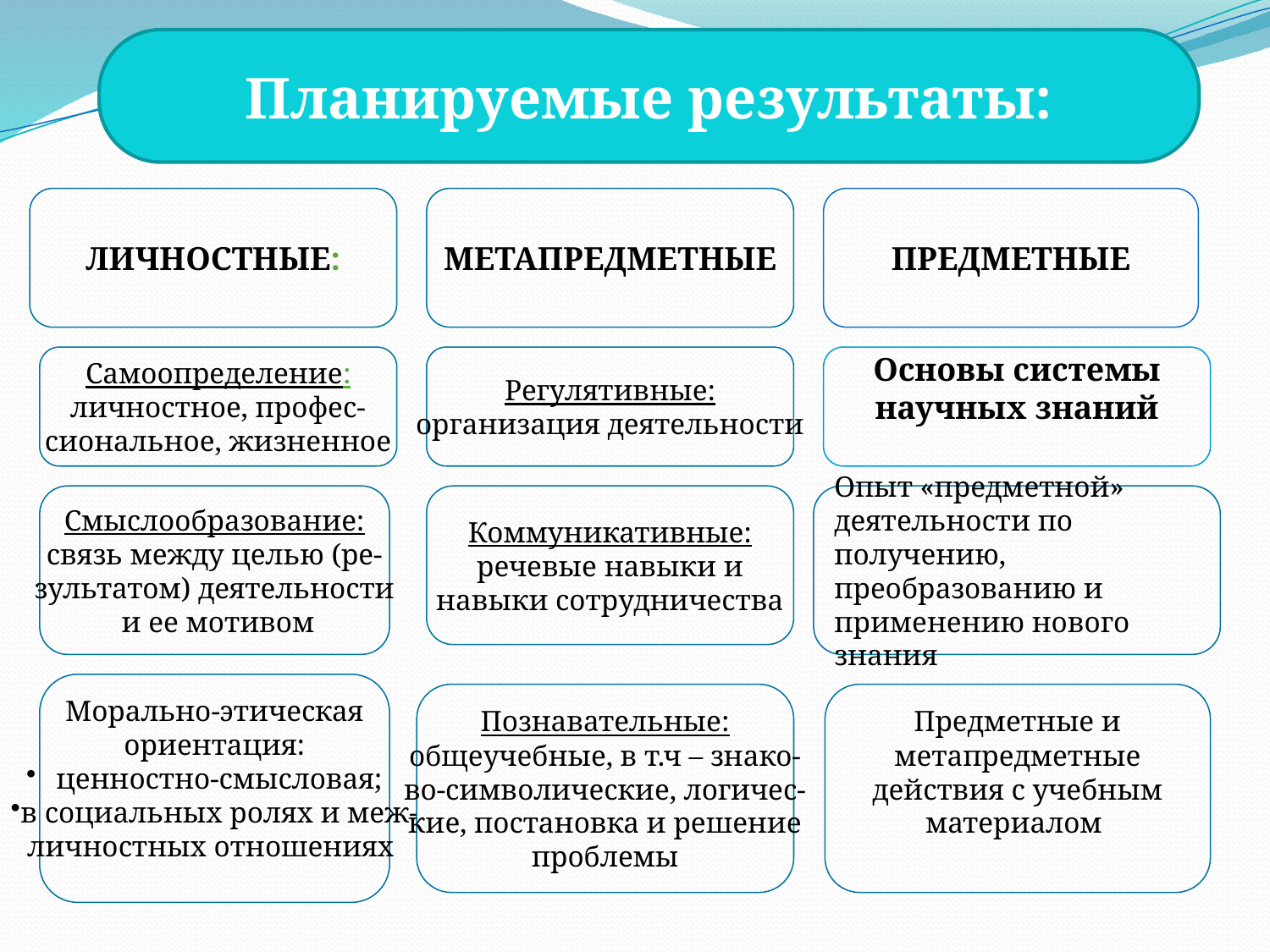

Планируемые результаты:
ЛИЧНОСТНЫЕ:
МЕТАПРЕДМЕТНЫЕ
ПРЕДМЕТНЫЕ
Самоопределение:
личностное, профес-
сиональное, жизненное
Регулятивные:
организация деятельности
Основы системы
научных знаний

Смыслообразование:
связь между целью (ре-
зультатом) деятельности
 и ее мотивом
Коммуникативные:
речевые навыки и
навыки сотрудничества

Опыт «предметной» деятельности по получению,
преобразованию и применению нового знания

Морально-этическая
ориентация:
ценностно-смысловая;
в социальных ролях и меж-
личностных отношениях

Познавательные:
общеучебные, в т.ч – знако-
во-символические, логичес-
кие, постановка и решение
проблемы
Предметные и метапредметные действия с учебным материалом